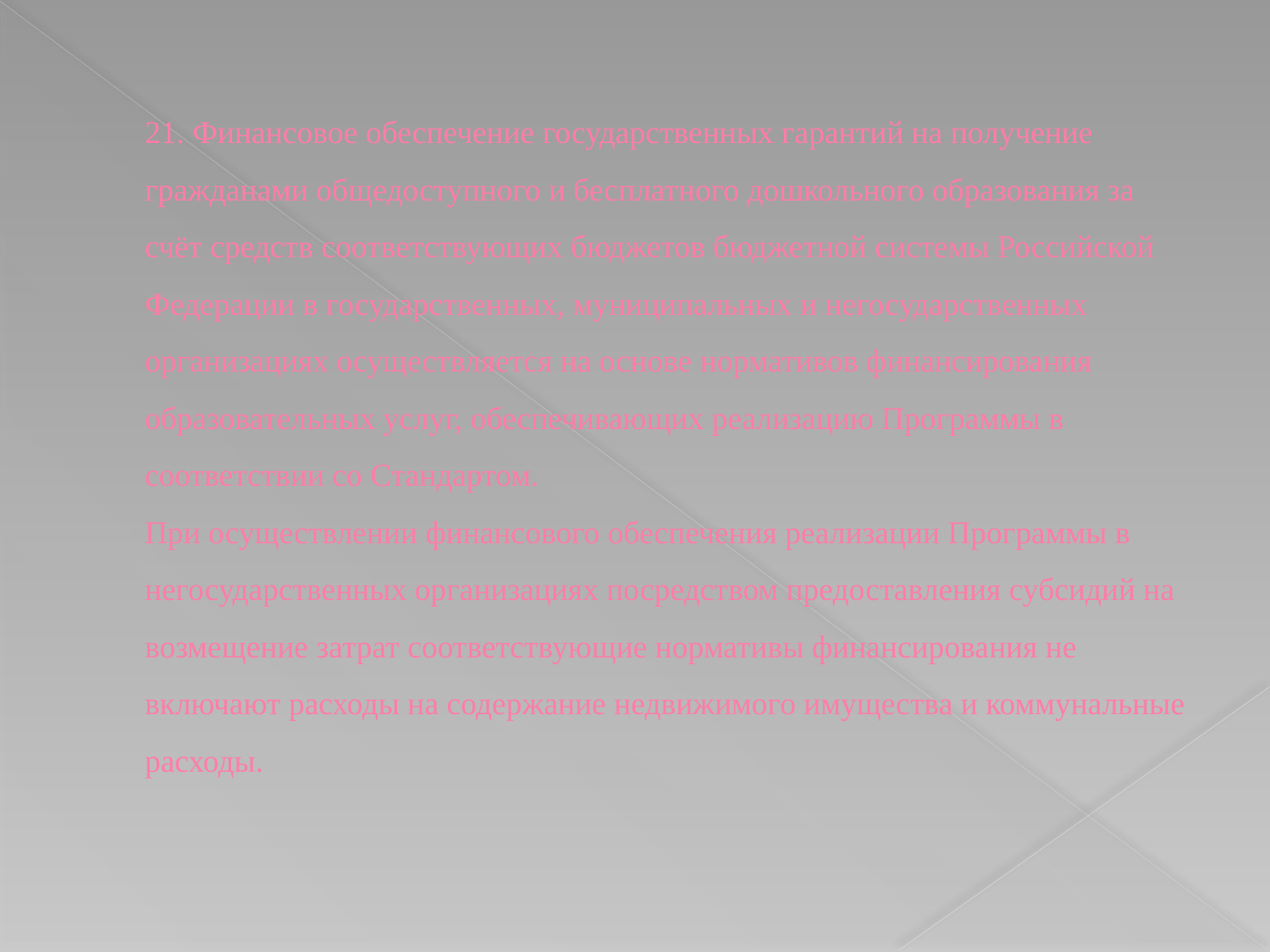

# 21. Финансовое обеспечение государственных гарантий на получение гражданами общедоступного и бесплатного дошкольного образования за счёт средств соответствующих бюджетов бюджетной системы Российской Федерации в государственных, муниципальных и негосударственных организациях осуществляется на основе нормативов финансирования образовательных услуг, обеспечивающих реализацию Программы в соответствии со Стандартом. При осуществлении финансового обеспечения реализации Программы в негосударственных организациях посредством предоставления субсидий на возмещение затрат соответствующие нормативы финансирования не включают расходы на содержание недвижимого имущества и коммунальные расходы.